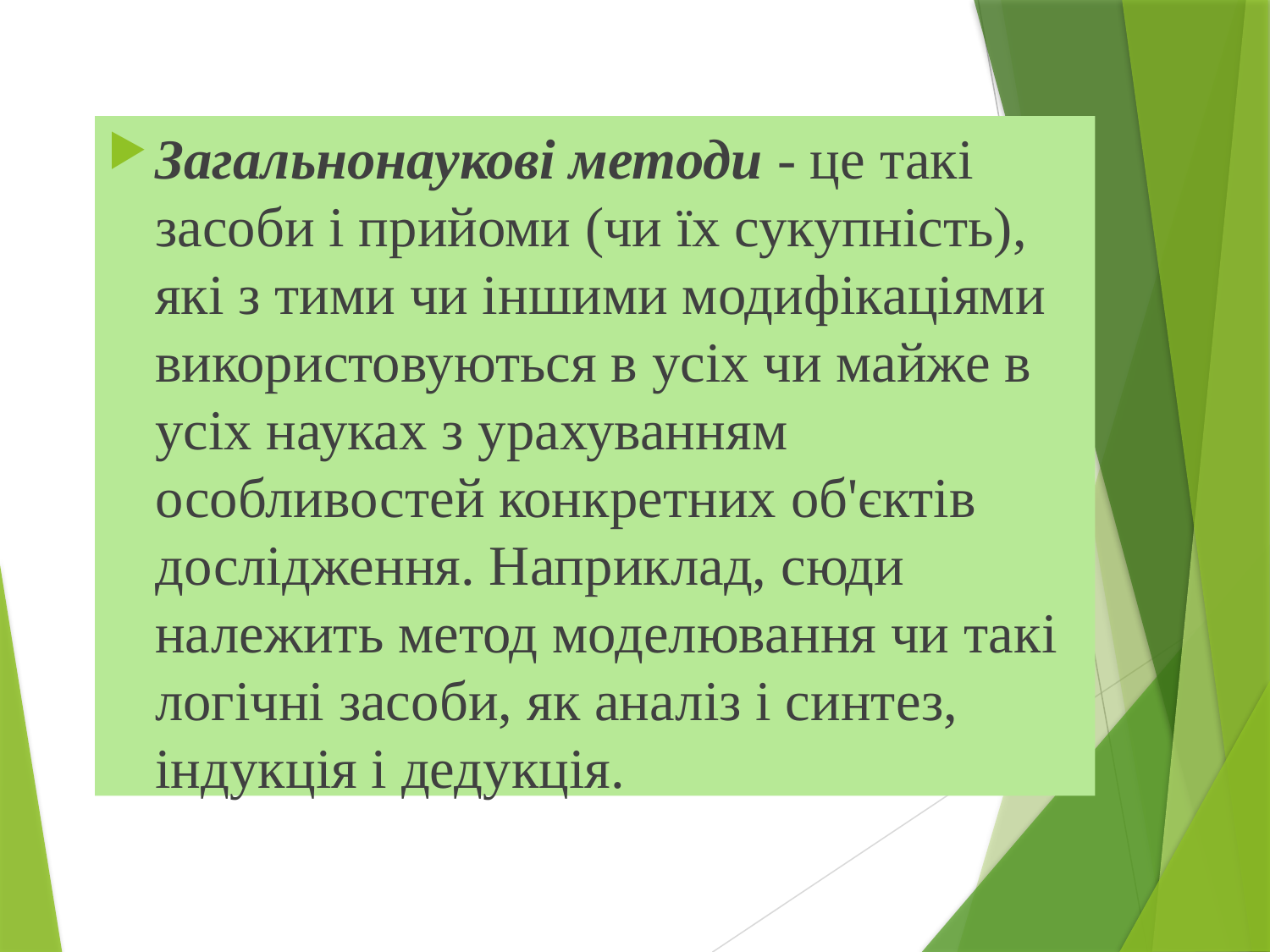

Загальнонаукові методи - це такі засоби і прийоми (чи їх сукупність), які з тими чи іншими модифікаціями використовуються в усіх чи майже в усіх науках з урахуванням особливостей конкретних об'єктів дослідження. Наприклад, сюди належить метод моделювання чи такі логічні засоби, як аналіз і синтез, індукція і дедукція.